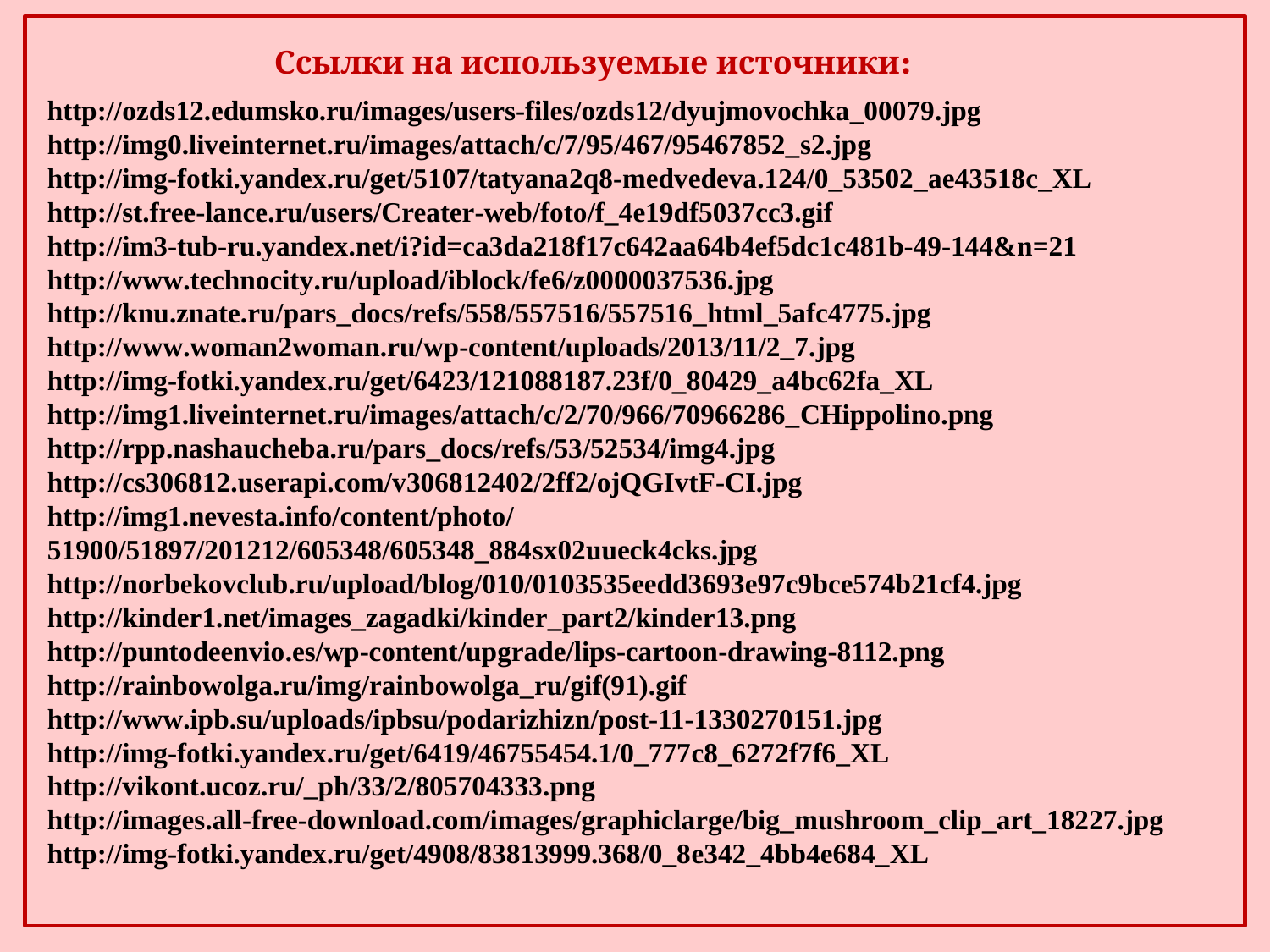

Ссылки на используемые источники:
http://ozds12.edumsko.ru/images/users-files/ozds12/dyujmovochka_00079.jpg
http://img0.liveinternet.ru/images/attach/c/7/95/467/95467852_s2.jpg
http://img-fotki.yandex.ru/get/5107/tatyana2q8-medvedeva.124/0_53502_ae43518c_XL
http://st.free-lance.ru/users/Creater-web/foto/f_4e19df5037cc3.gif
http://im3-tub-ru.yandex.net/i?id=ca3da218f17c642aa64b4ef5dc1c481b-49-144&n=21
http://www.technocity.ru/upload/iblock/fe6/z0000037536.jpg
http://knu.znate.ru/pars_docs/refs/558/557516/557516_html_5afc4775.jpg
http://www.woman2woman.ru/wp-content/uploads/2013/11/2_7.jpg
http://img-fotki.yandex.ru/get/6423/121088187.23f/0_80429_a4bc62fa_XL
http://img1.liveinternet.ru/images/attach/c/2/70/966/70966286_CHippolino.png
http://rpp.nashaucheba.ru/pars_docs/refs/53/52534/img4.jpg
http://cs306812.userapi.com/v306812402/2ff2/ojQGIvtF-CI.jpg
http://img1.nevesta.info/content/photo/51900/51897/201212/605348/605348_884sx02uueck4cks.jpg
http://norbekovclub.ru/upload/blog/010/0103535eedd3693e97c9bce574b21cf4.jpg
http://kinder1.net/images_zagadki/kinder_part2/kinder13.png
http://puntodeenvio.es/wp-content/upgrade/lips-cartoon-drawing-8112.png
http://rainbowolga.ru/img/rainbowolga_ru/gif(91).gif
http://www.ipb.su/uploads/ipbsu/podarizhizn/post-11-1330270151.jpg
http://img-fotki.yandex.ru/get/6419/46755454.1/0_777c8_6272f7f6_XL
http://vikont.ucoz.ru/_ph/33/2/805704333.png
http://images.all-free-download.com/images/graphiclarge/big_mushroom_clip_art_18227.jpg
http://img-fotki.yandex.ru/get/4908/83813999.368/0_8e342_4bb4e684_XL